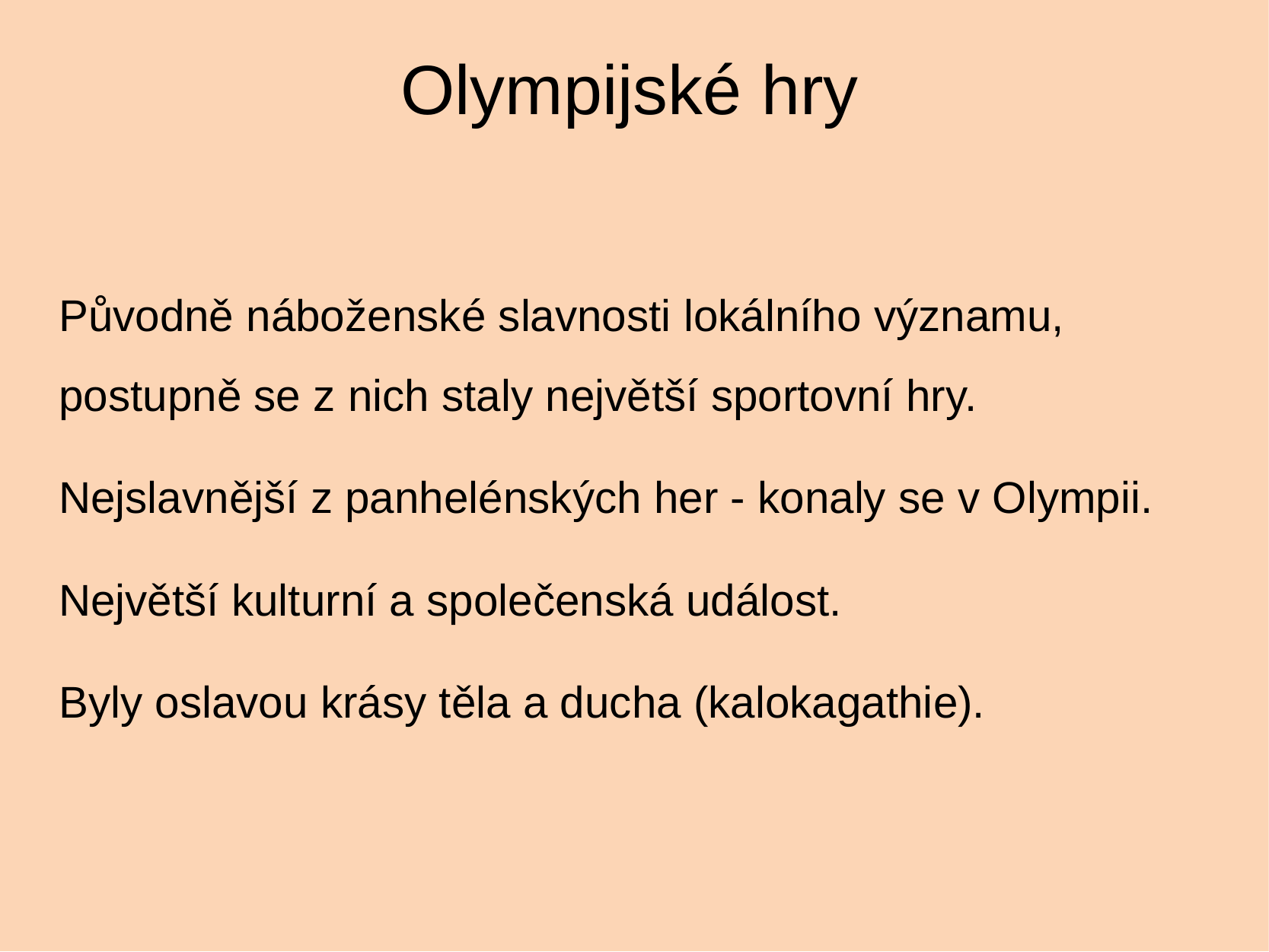

Olympijské hry
Původně náboženské slavnosti lokálního významu, postupně se z nich staly největší sportovní hry.
Nejslavnější z panhelénských her - konaly se v Olympii.
Největší kulturní a společenská událost.
Byly oslavou krásy těla a ducha (kalokagathie).